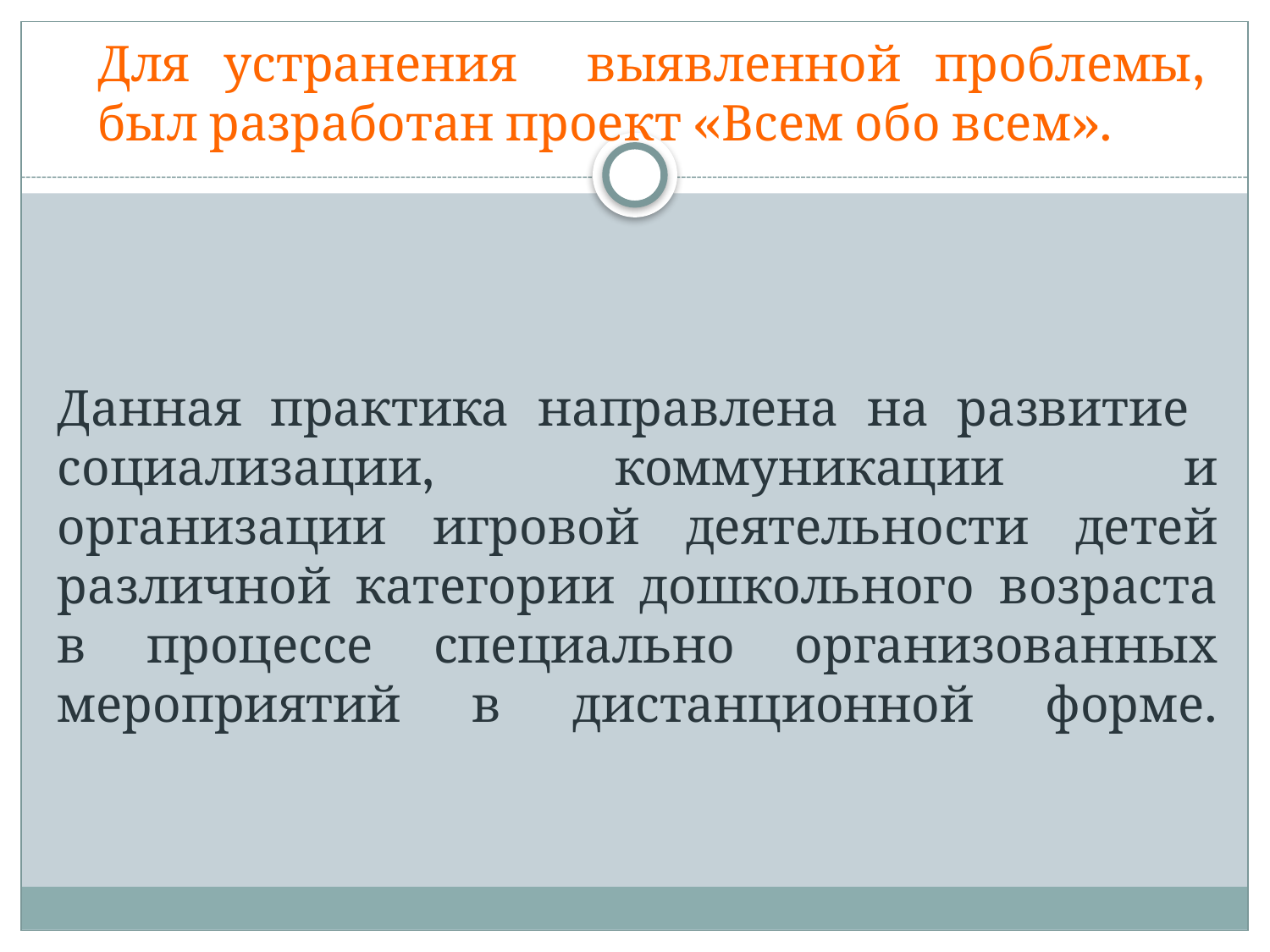

Для устранения  выявленной проблемы, был разработан проект «Всем обо всем».

# Данная практика направлена на развитие  социализации, коммуникации и организации игровой деятельности детей различной категории дошкольного возраста в процессе специально организованных мероприятий в дистанционной форме.